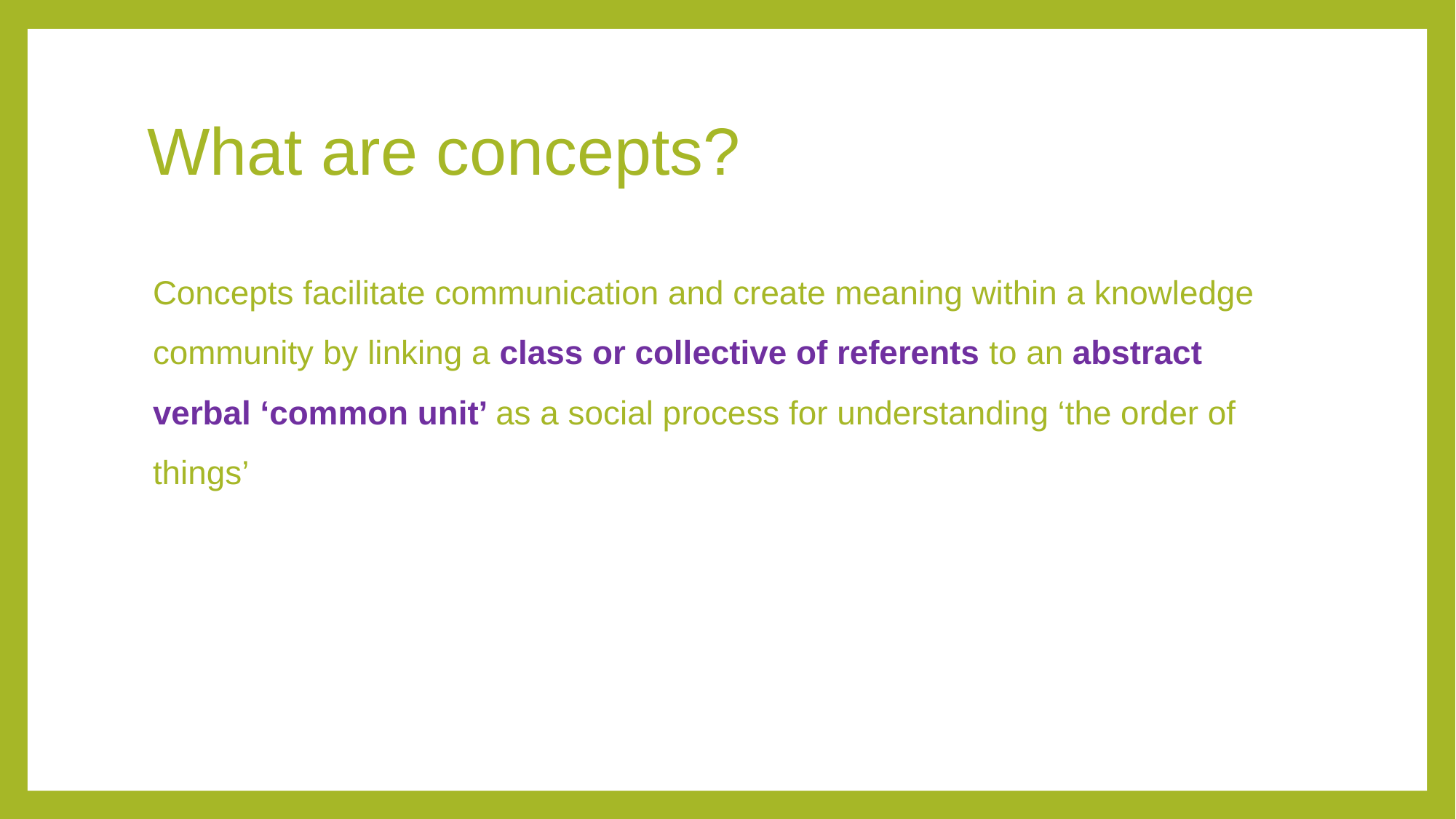

# What are concepts?
Concepts facilitate communication and create meaning within a knowledge community by linking a class or collective of referents to an abstract verbal ‘common unit’ as a social process for understanding ‘the order of things’